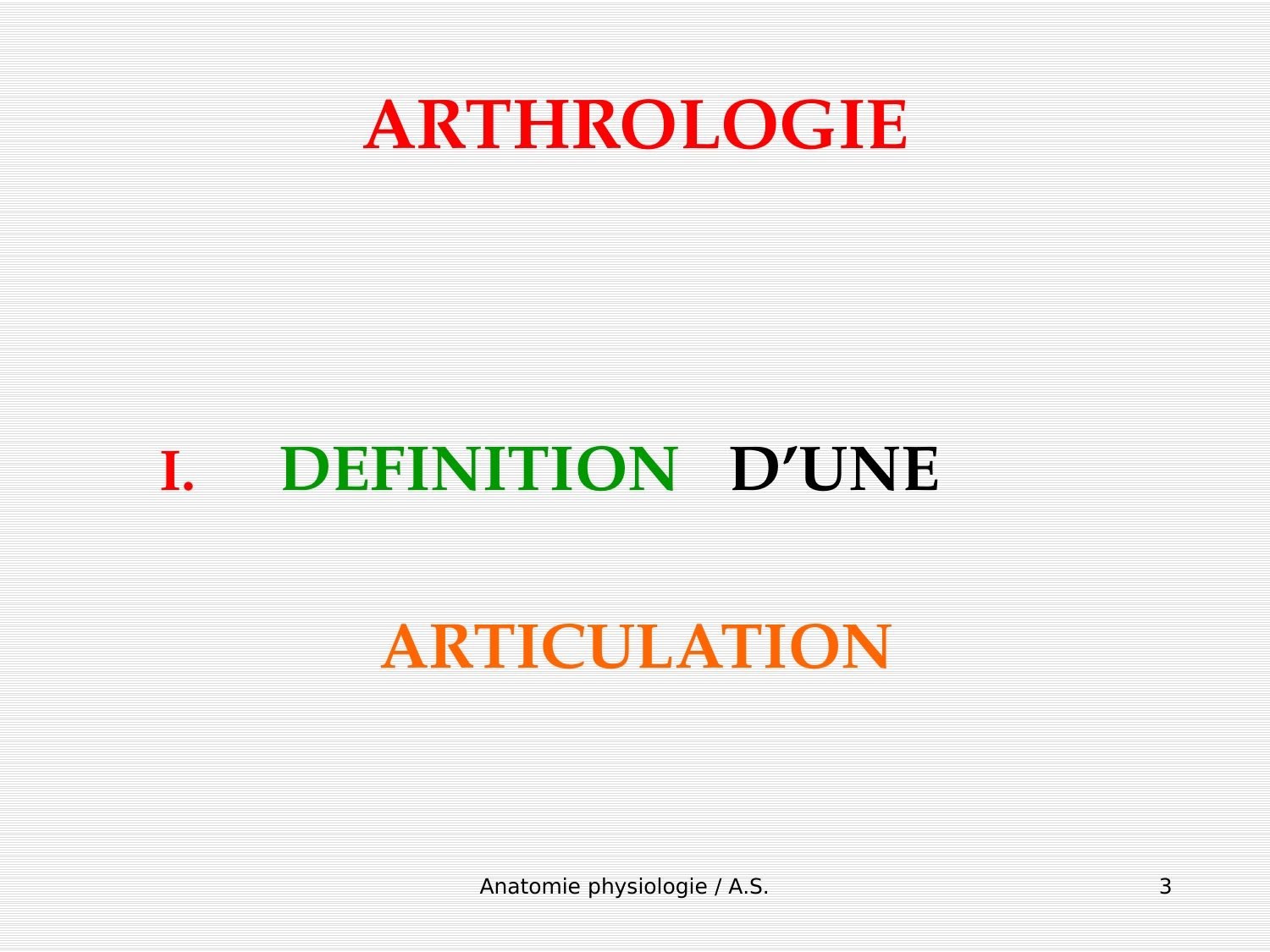

# ARTHROLOGIE

DEFINITION   D’UNE

ARTICULATION
Anatomie physiologie / A.S.
3